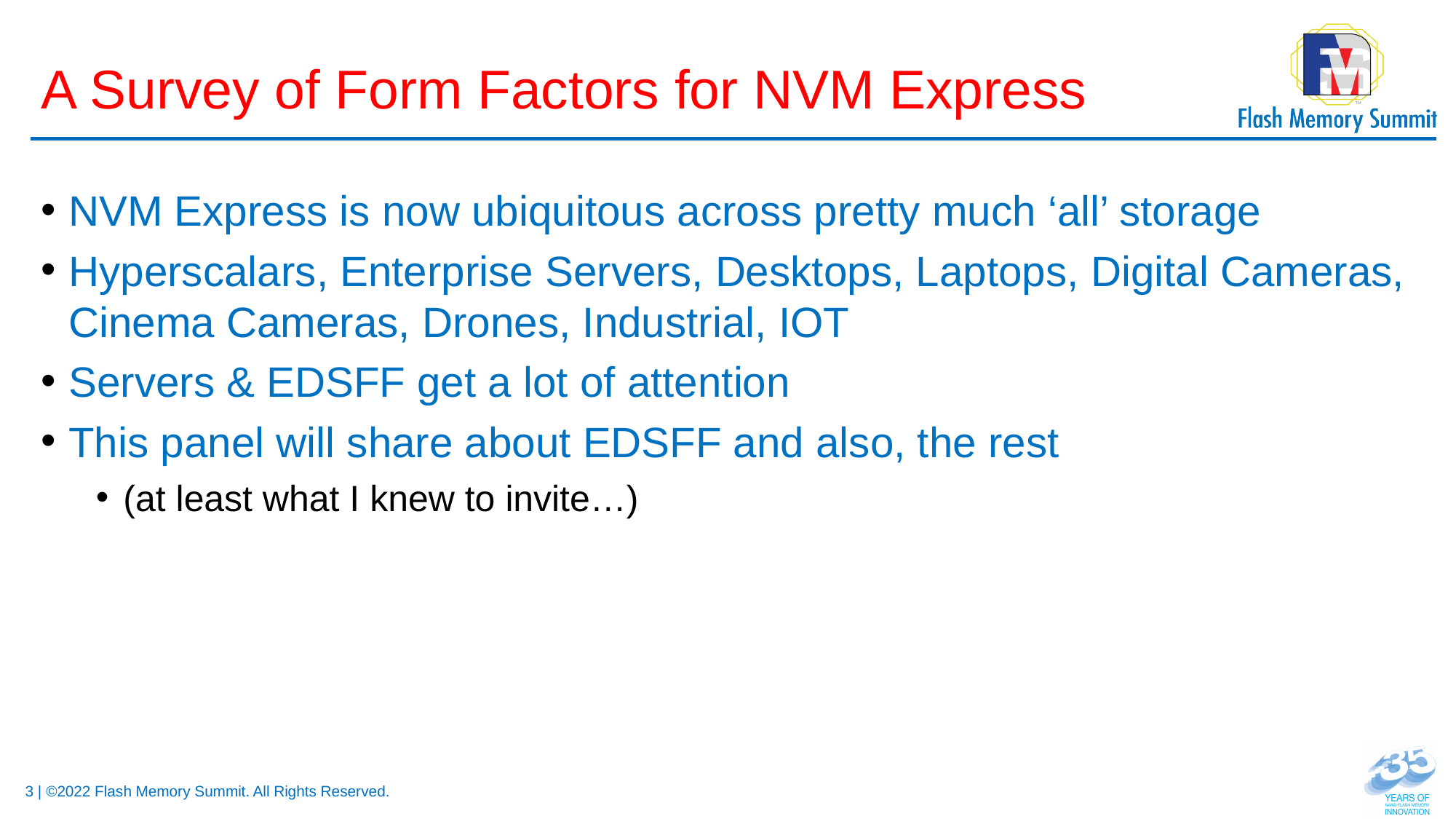

# A Survey of Form Factors for NVM Express
NVM Express is now ubiquitous across pretty much ‘all’ storage
Hyperscalars, Enterprise Servers, Desktops, Laptops, Digital Cameras, Cinema Cameras, Drones, Industrial, IOT
Servers & EDSFF get a lot of attention
This panel will share about EDSFF and also, the rest
(at least what I knew to invite…)